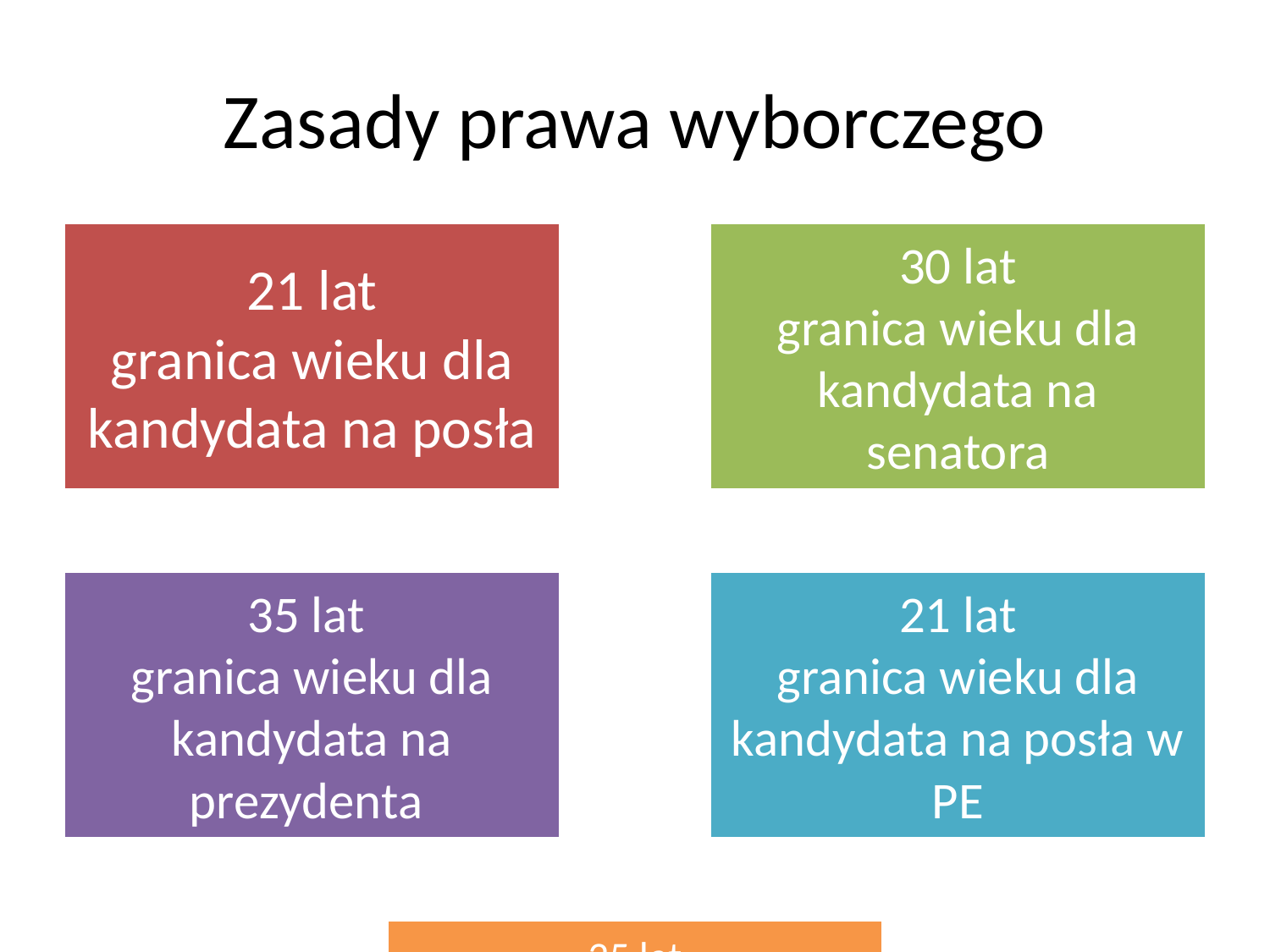

# Zasady prawa wyborczego
21 lat
granica wieku dla kandydata na posła
30 lat
granica wieku dla kandydata na senatora
35 lat
granica wieku dla kandydata na prezydenta
21 lat
granica wieku dla kandydata na posła w PE